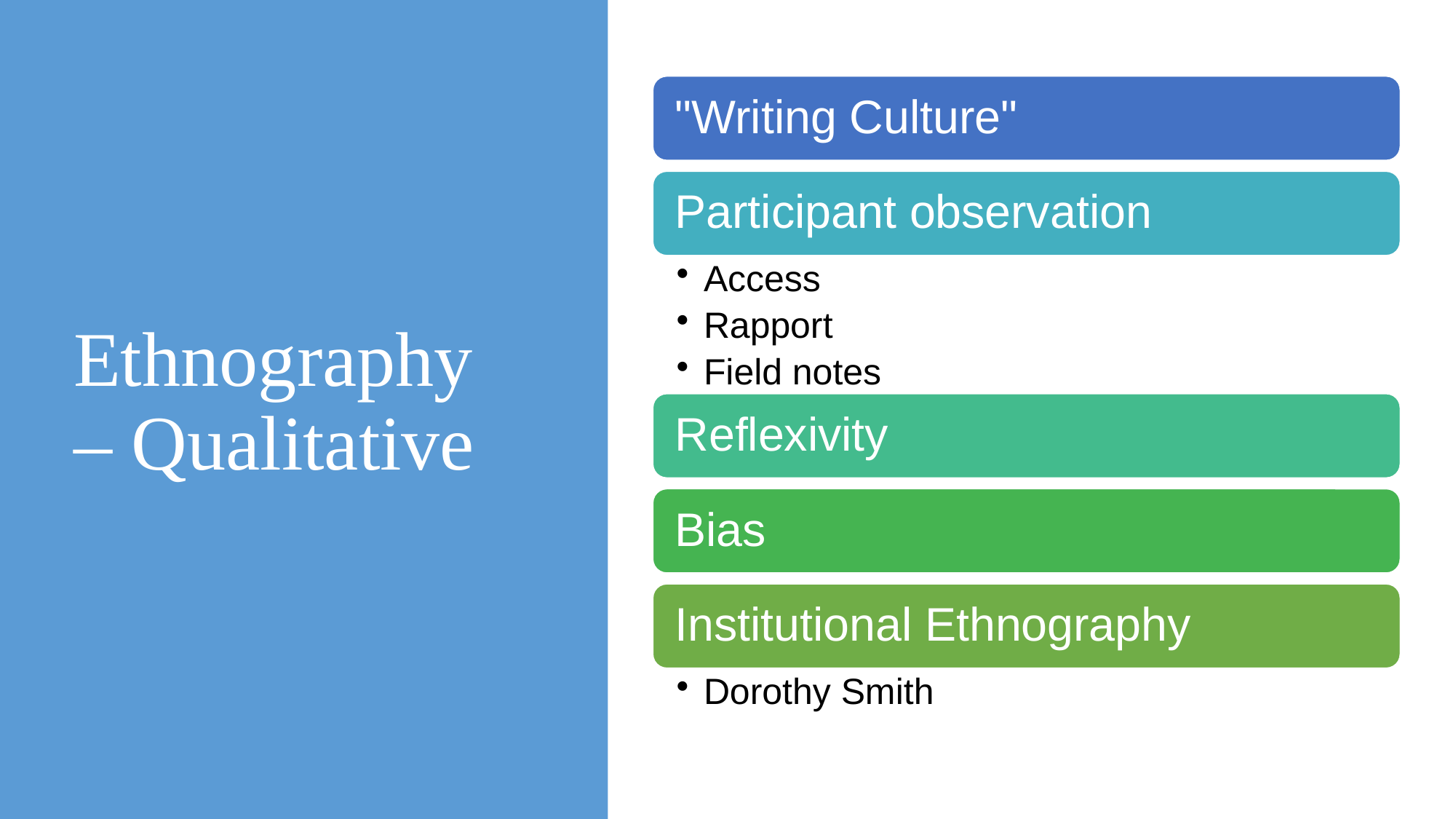

# Ethnography – Qualitative
"Writing Culture"
Participant observation
Access
Rapport
Field notes
Reflexivity
Bias
Institutional Ethnography
Dorothy Smith